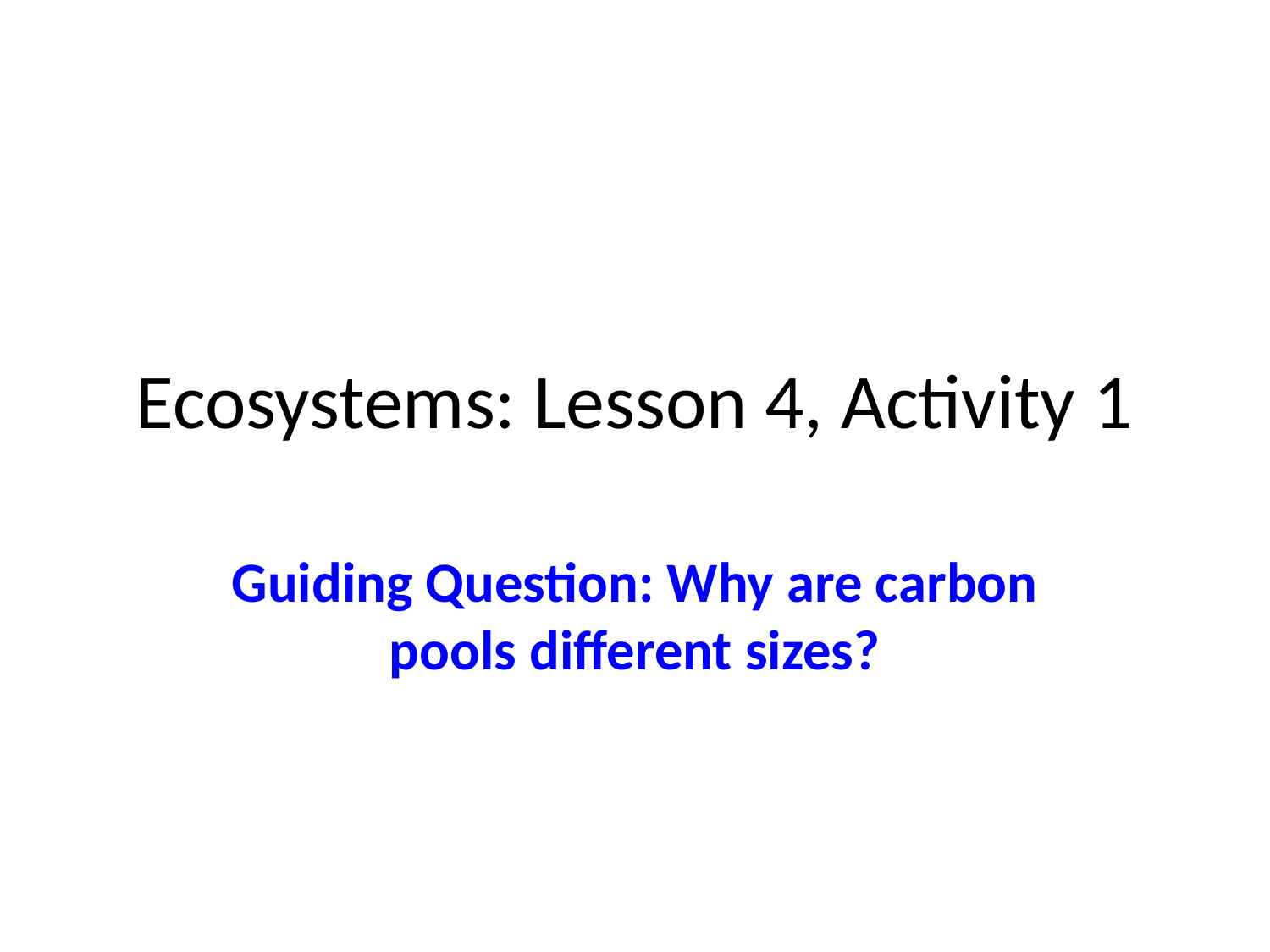

# Ecosystems: Lesson 4, Activity 1
Guiding Question: Why are carbon pools different sizes?